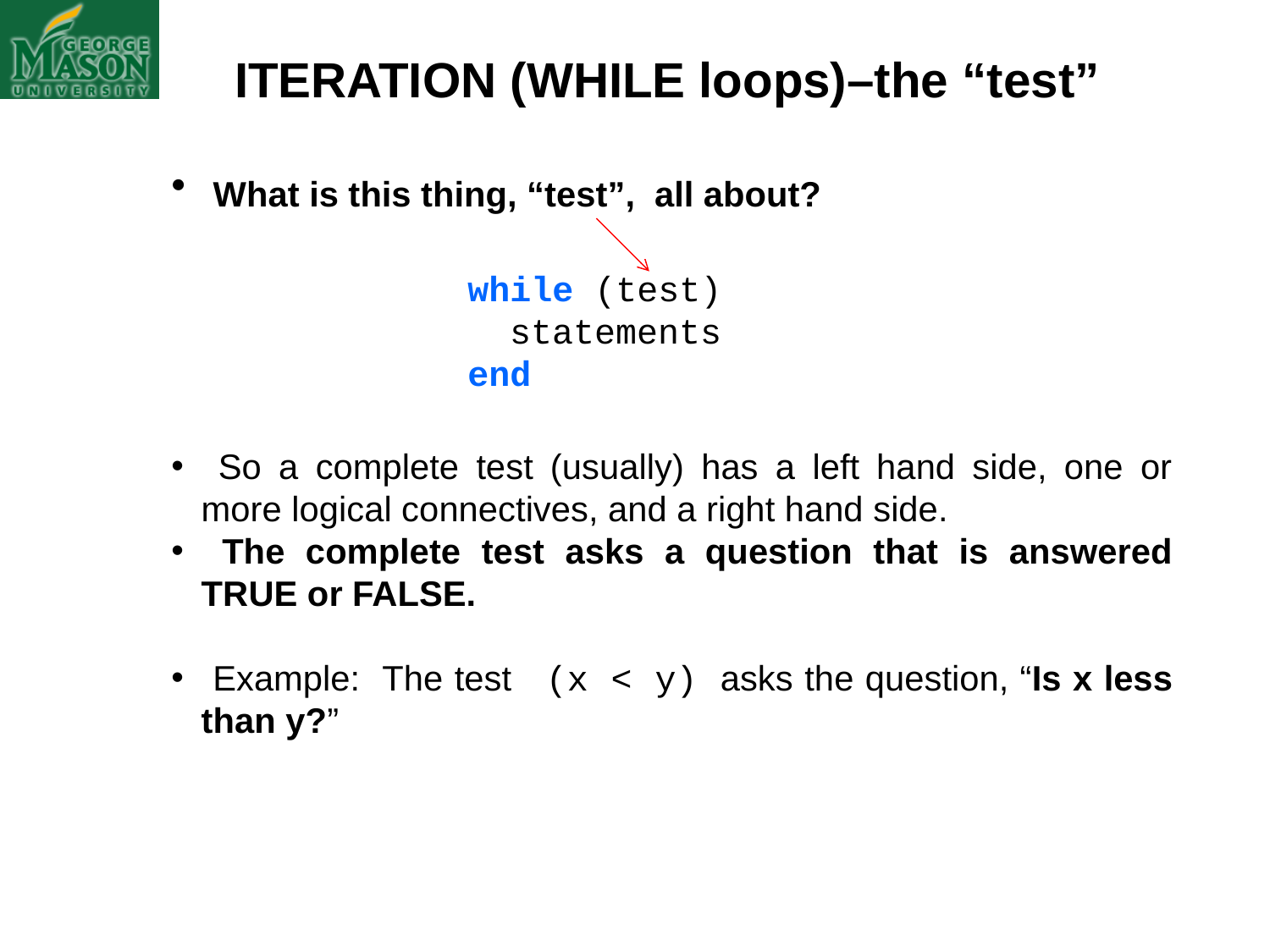

ITERATION (WHILE loops)–the “test”
 What is this thing, “test”,  all about?

		  while (test)
	          statements
		  end

 So a complete test (usually) has a left hand side, one or more logical connectives, and a right hand side.
 The complete test asks a question that is answered TRUE or FALSE.

 Example:  The test   (x < y) asks the question, “Is x less than y?”